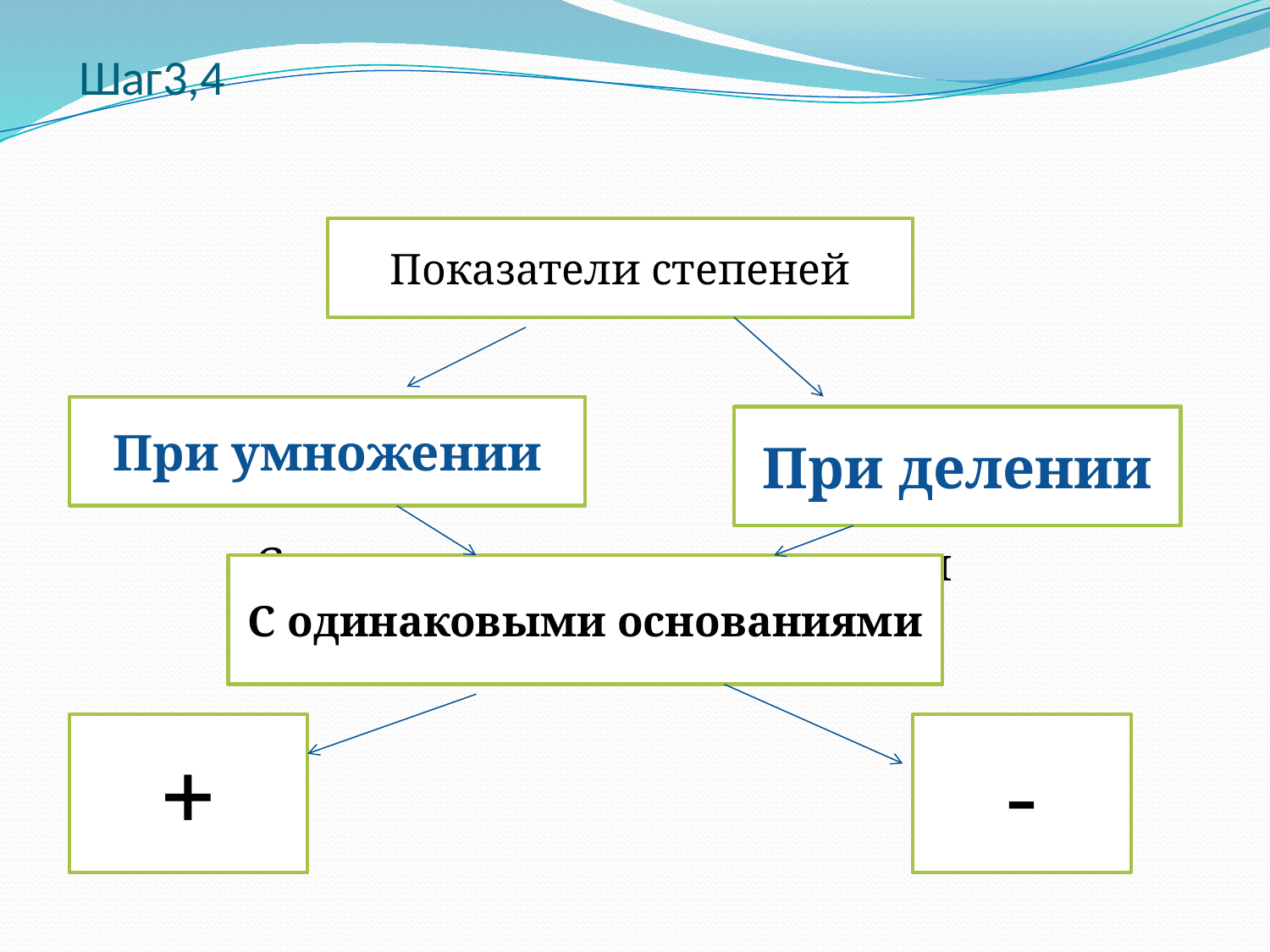

# Шаг3,4
                              показатели степеней

	   При умножении       	         При делении

                  С одинаковыми основаниями

Показатели степеней
При умножении
При делении
С одинаковыми основаниями
+
-